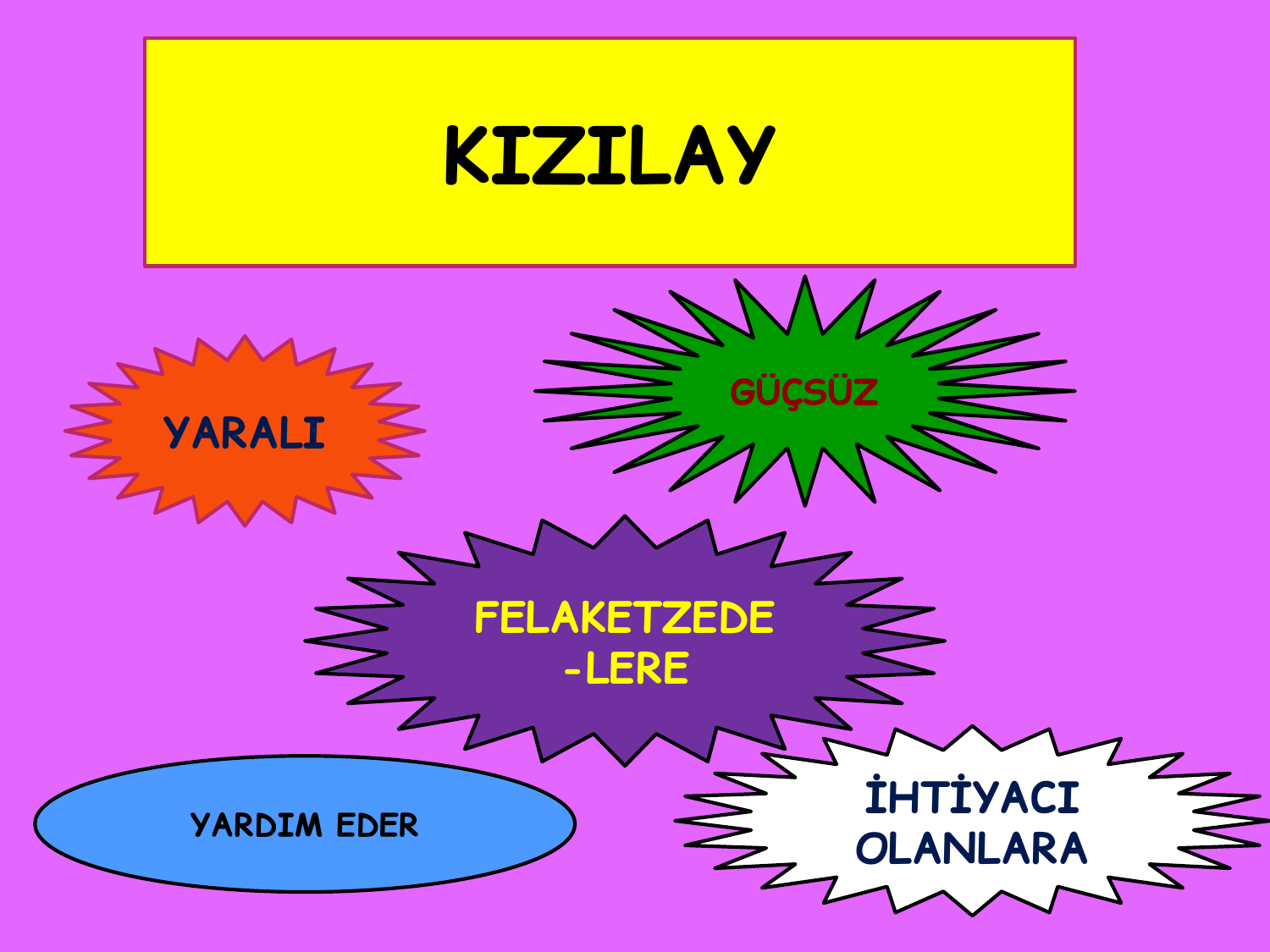

# KIZILAY
GÜÇSÜZ
YARALI
FELAKETZEDE-LERE
İHTİYACI OLANLARA
YARDIM EDER